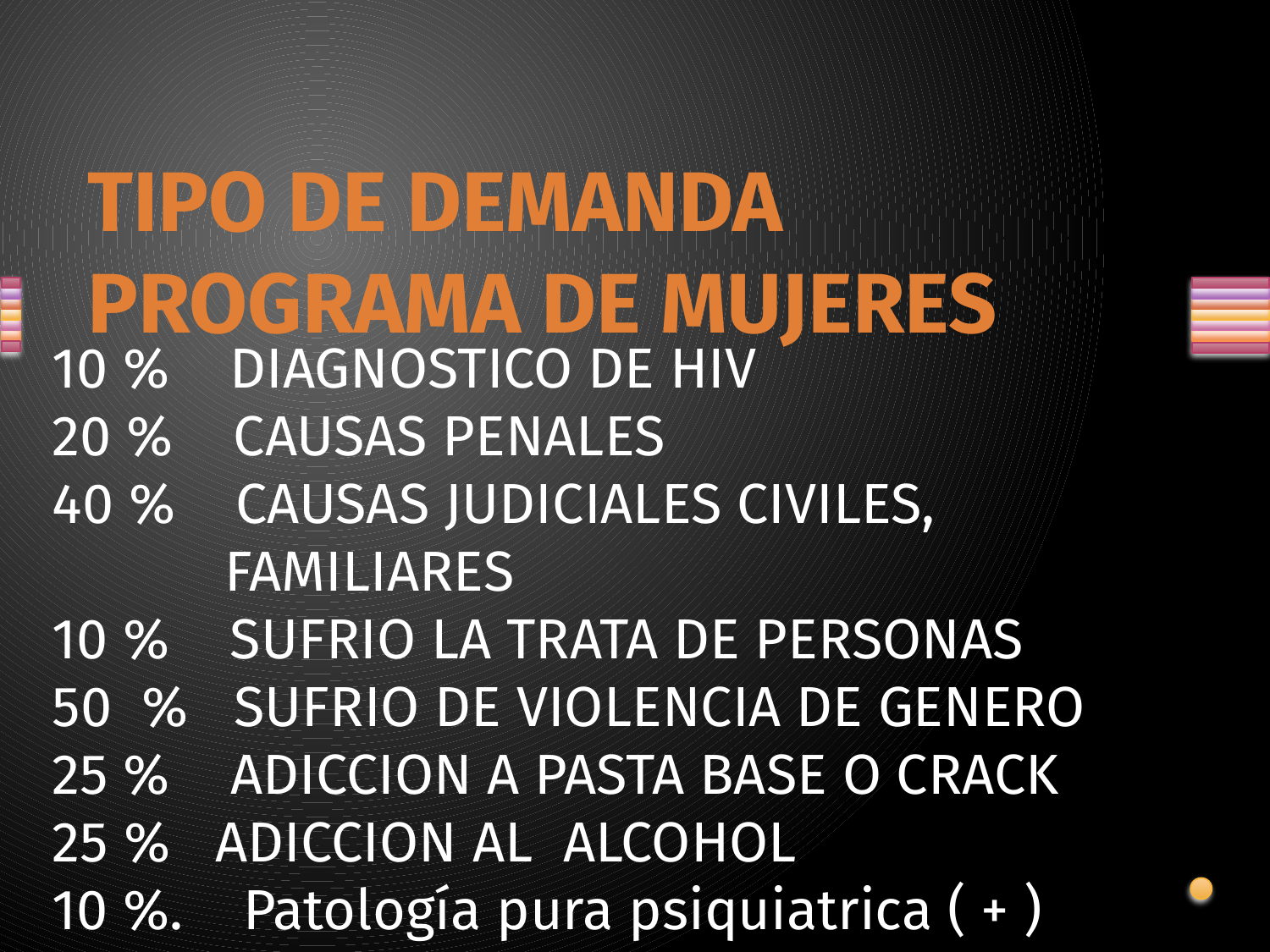

# TIPO DE DEMANDA PROGRAMA DE MUJERES
10 %    DIAGNOSTICO DE HIV
20 %    CAUSAS PENALES
40 %    CAUSAS JUDICIALES CIVILES, 		   FAMILIARES
10 %    SUFRIO LA TRATA DE PERSONAS
50  %   SUFRIO DE VIOLENCIA DE GENERO
25 %    ADICCION A PASTA BASE O CRACK
25 %   ADICCION AL  ALCOHOL
10 %.    Patología pura psiquiatrica ( + )